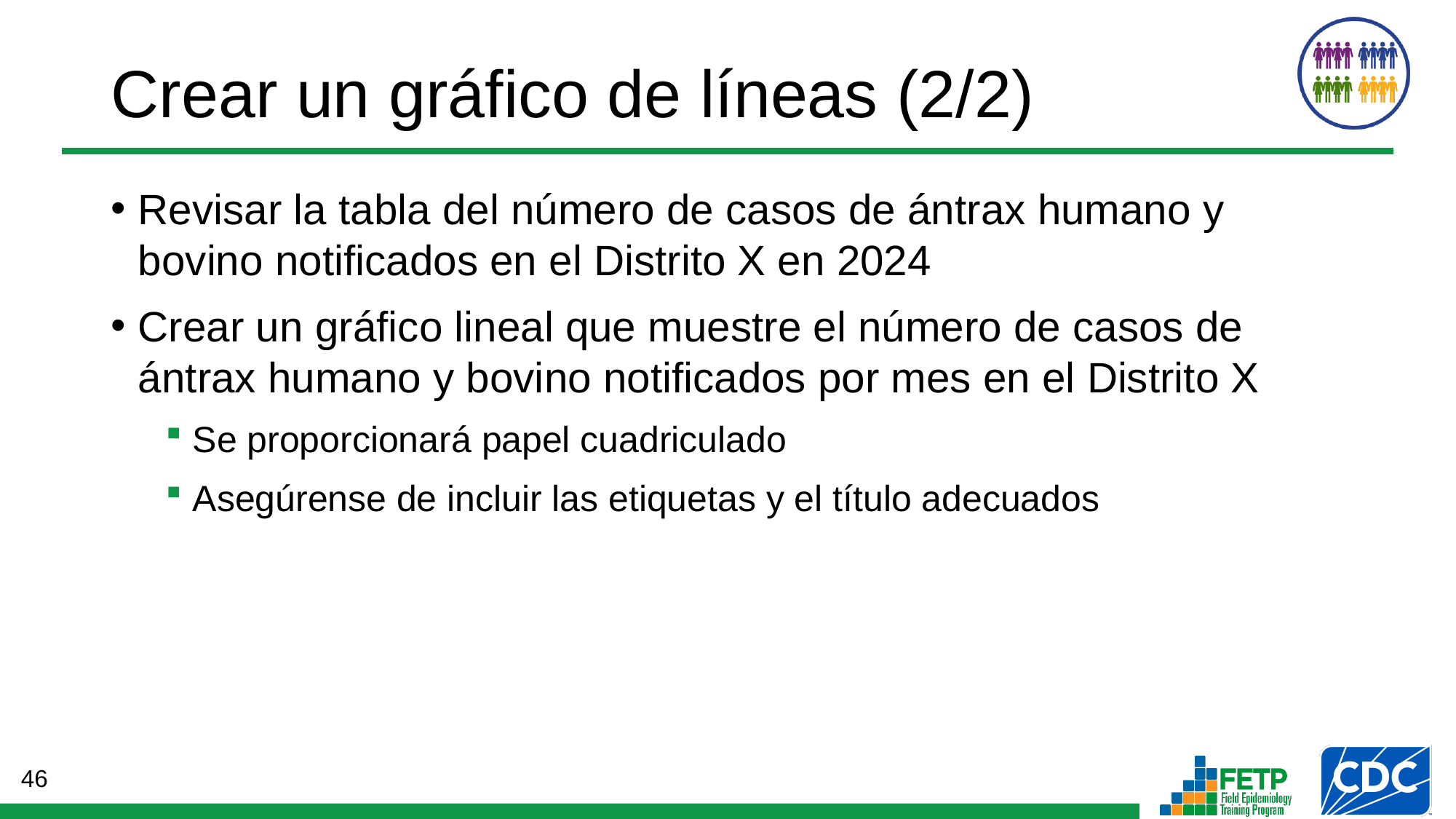

# Crear un gráfico de líneas (2/2)
Revisar la tabla del número de casos de ántrax humano y bovino notificados en el Distrito X en 2024
Crear un gráfico lineal que muestre el número de casos de ántrax humano y bovino notificados por mes en el Distrito X
Se proporcionará papel cuadriculado
Asegúrense de incluir las etiquetas y el título adecuados